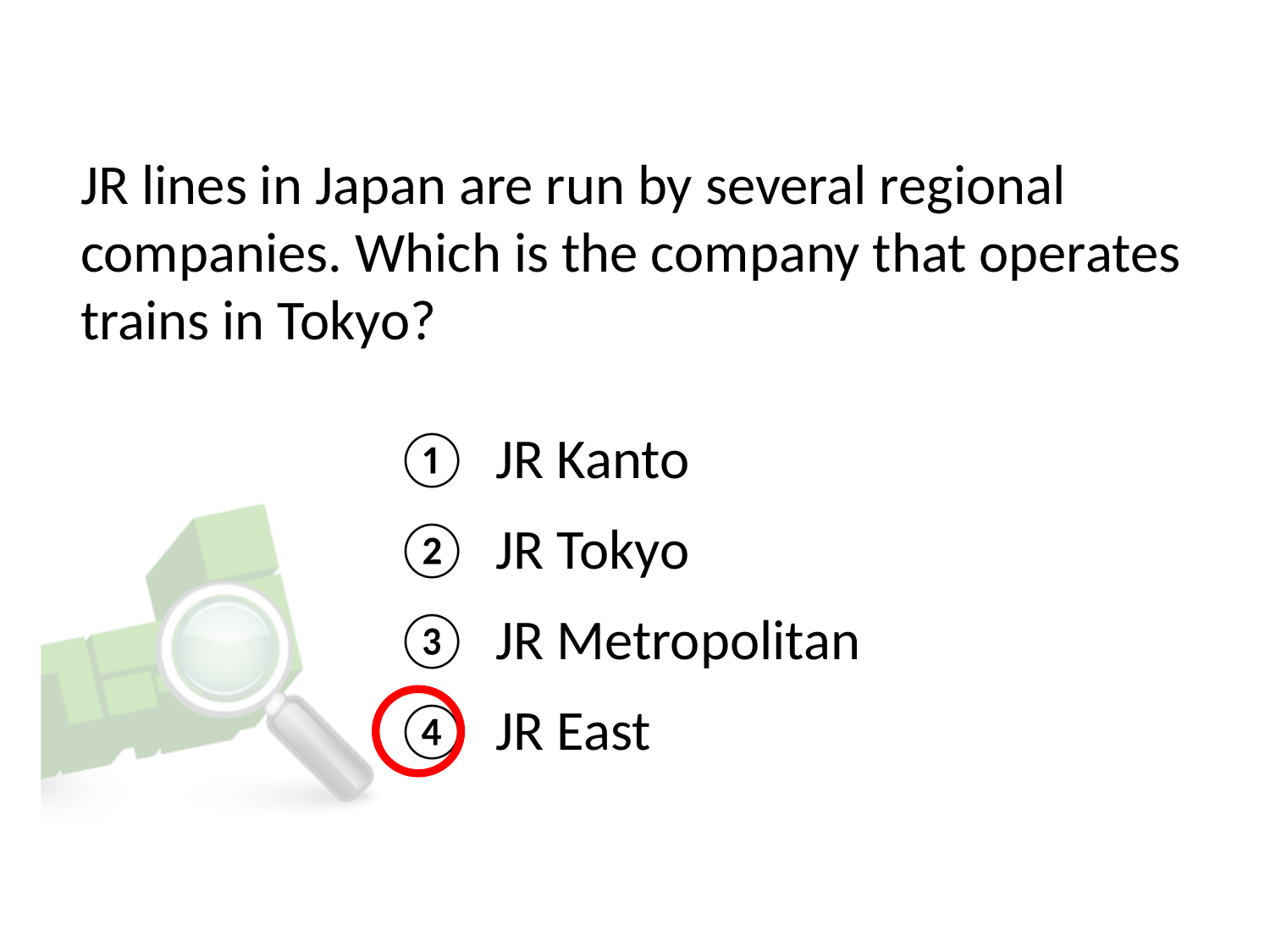

# JR lines in Japan are run by several regional companies. Which is the company that operates trains in Tokyo?
①  JR Kanto
②  JR Tokyo
③  JR Metropolitan
④  JR East